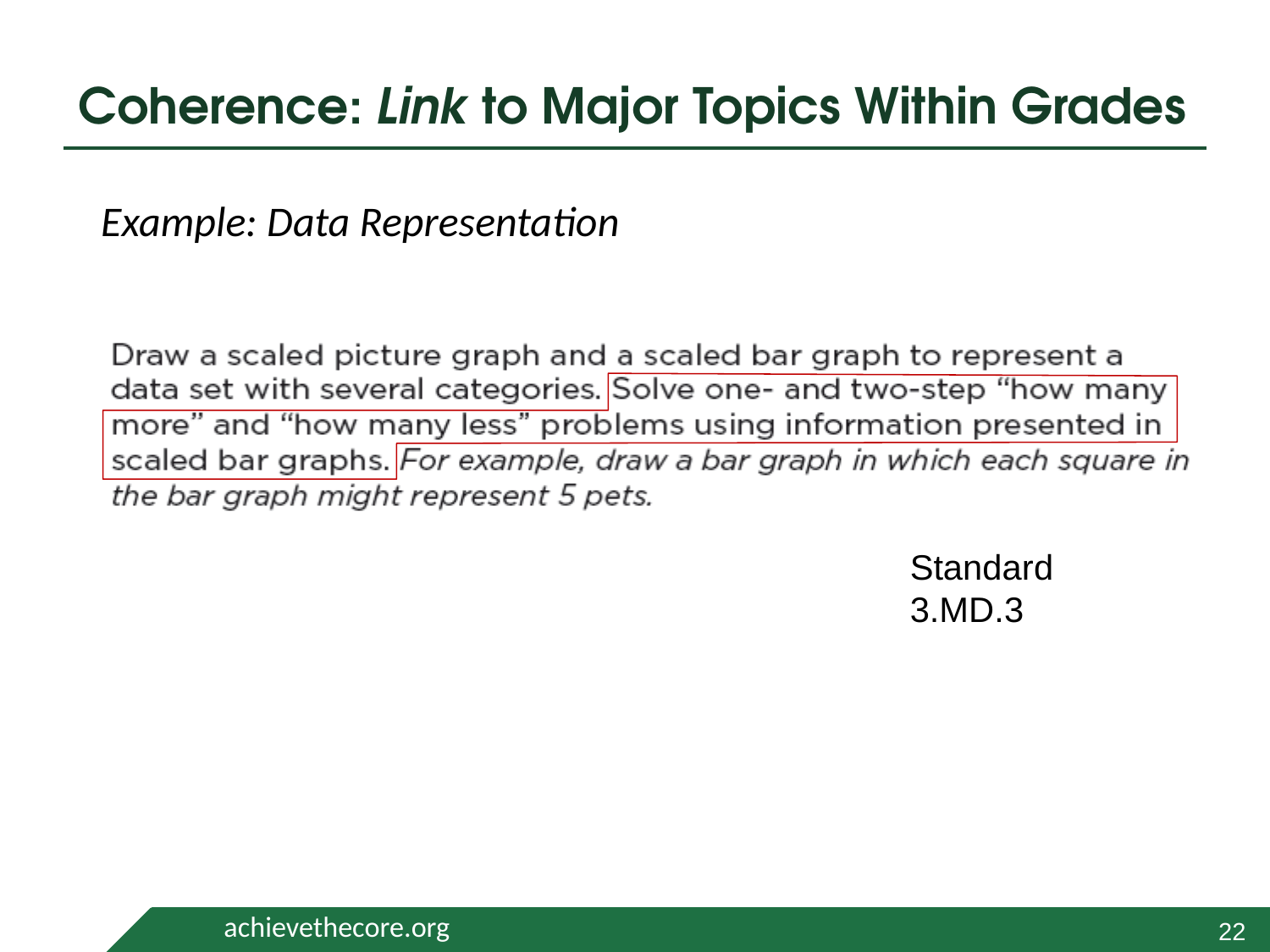

Coherence: Link to Major Topics Within Grades
Example: Data Representation

Standard 3.MD.3
22